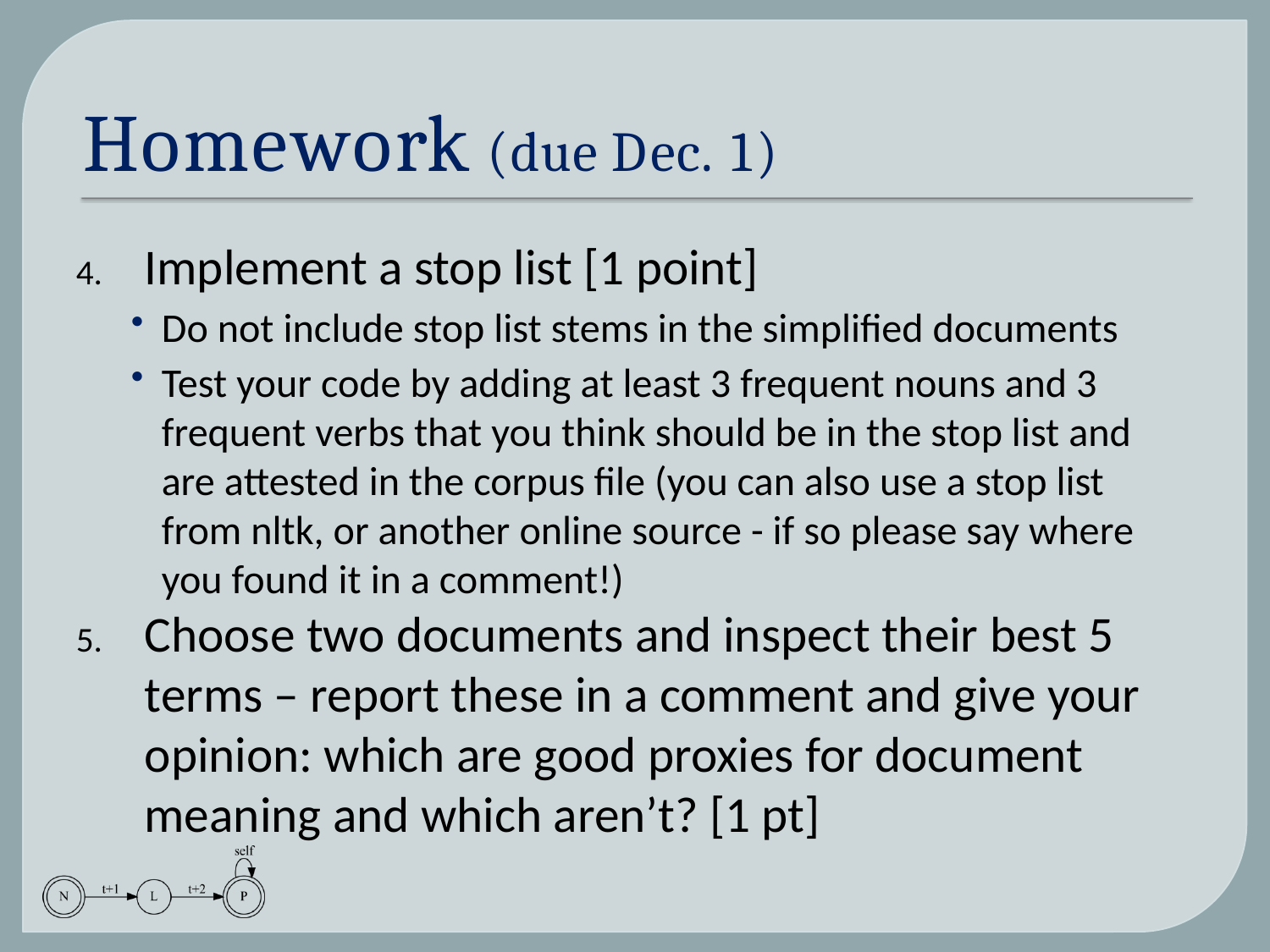

# Homework (due Dec. 1)
Implement a stop list [1 point]
Do not include stop list stems in the simplified documents
Test your code by adding at least 3 frequent nouns and 3 frequent verbs that you think should be in the stop list and are attested in the corpus file (you can also use a stop list from nltk, or another online source - if so please say where you found it in a comment!)
Choose two documents and inspect their best 5 terms – report these in a comment and give your opinion: which are good proxies for document meaning and which aren’t? [1 pt]